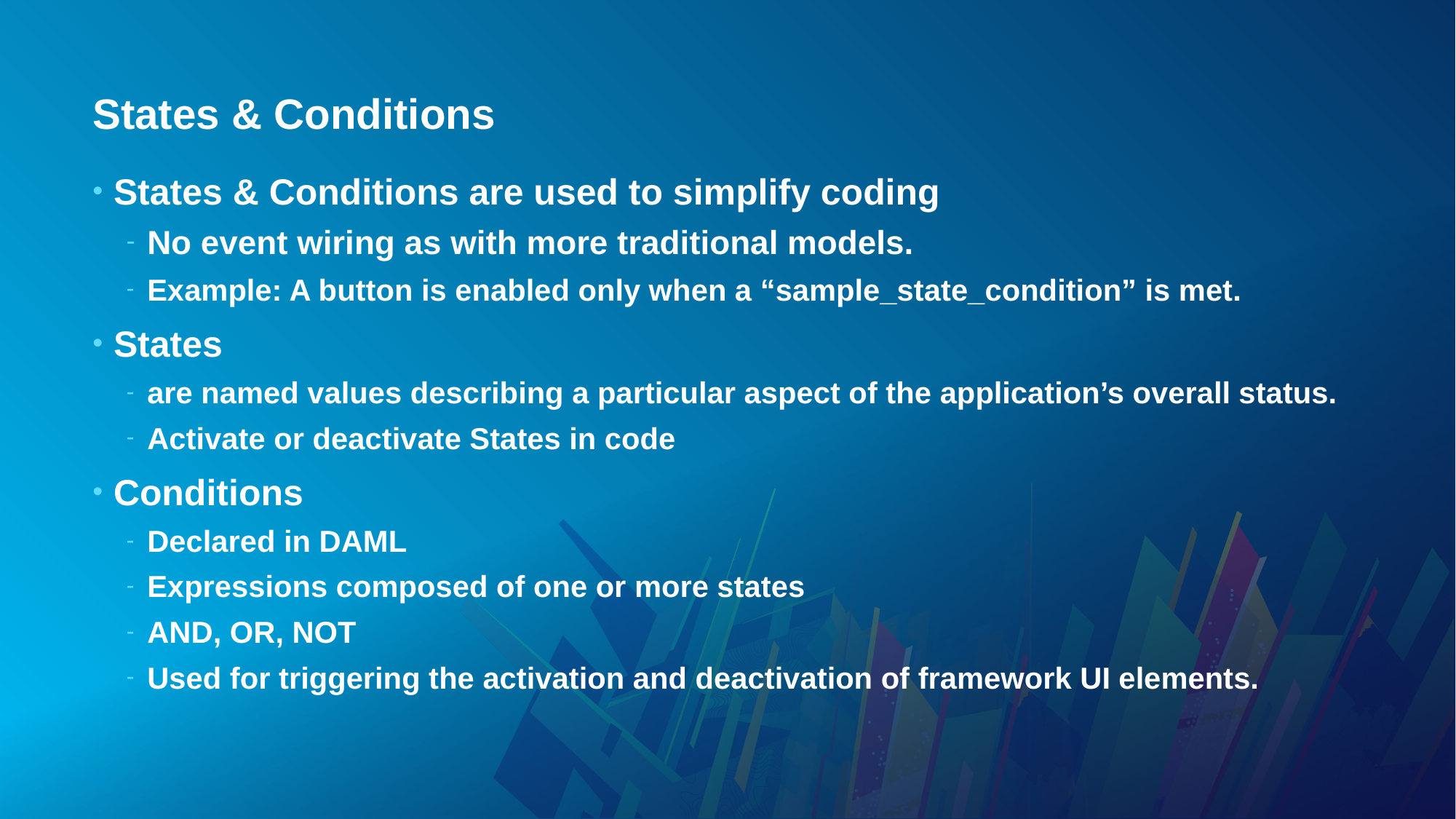

# States & Conditions
States & Conditions are used to simplify coding
No event wiring as with more traditional models.
Example: A button is enabled only when a “sample_state_condition” is met.
States
are named values describing a particular aspect of the application’s overall status.
Activate or deactivate States in code
Conditions
Declared in DAML
Expressions composed of one or more states
AND, OR, NOT
Used for triggering the activation and deactivation of framework UI elements.